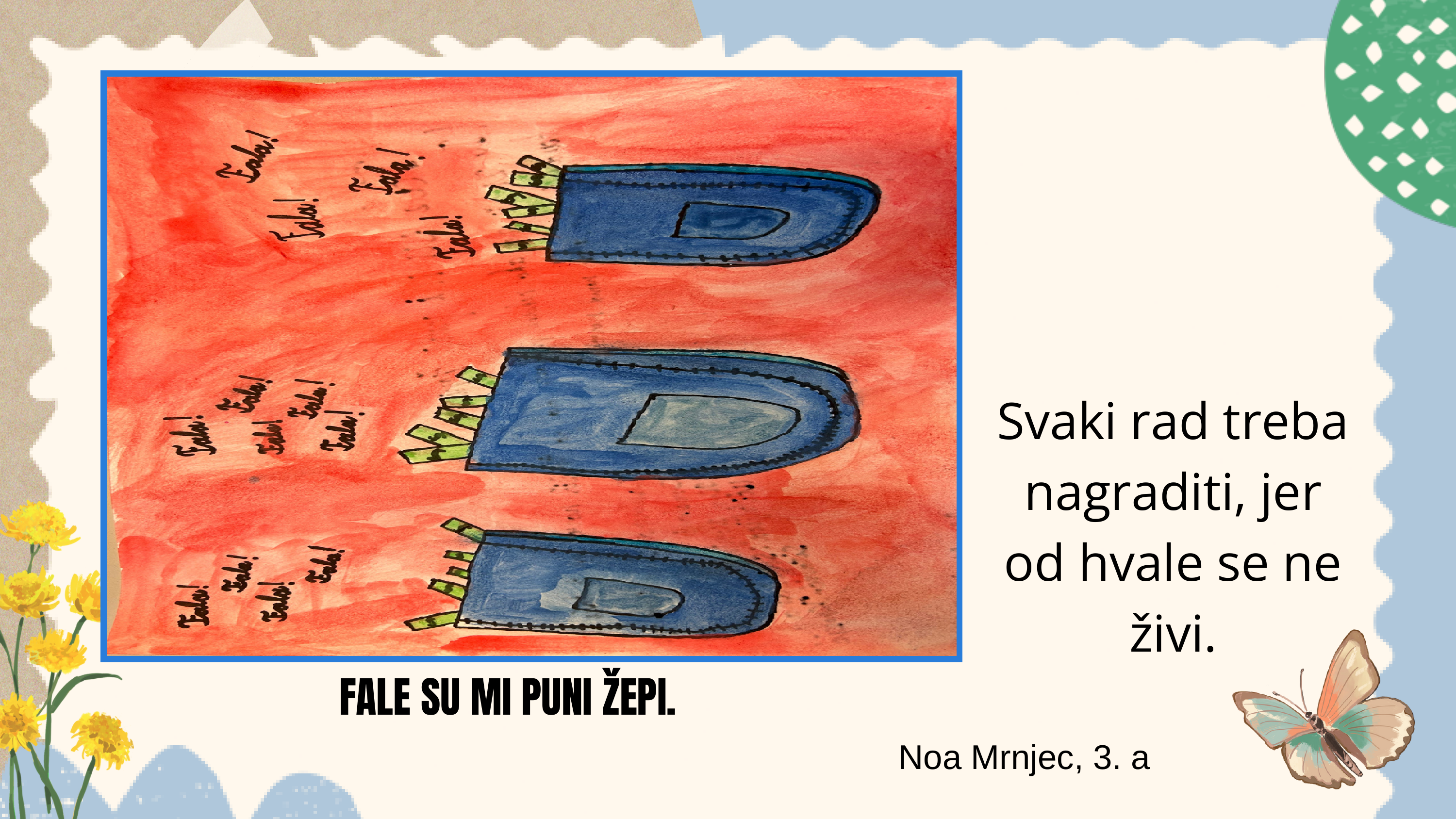

Svaki rad treba nagraditi, jer od hvale se ne živi.

FALE SU MI PUNI ŽEPI.
Noa Mrnjec, 3. a